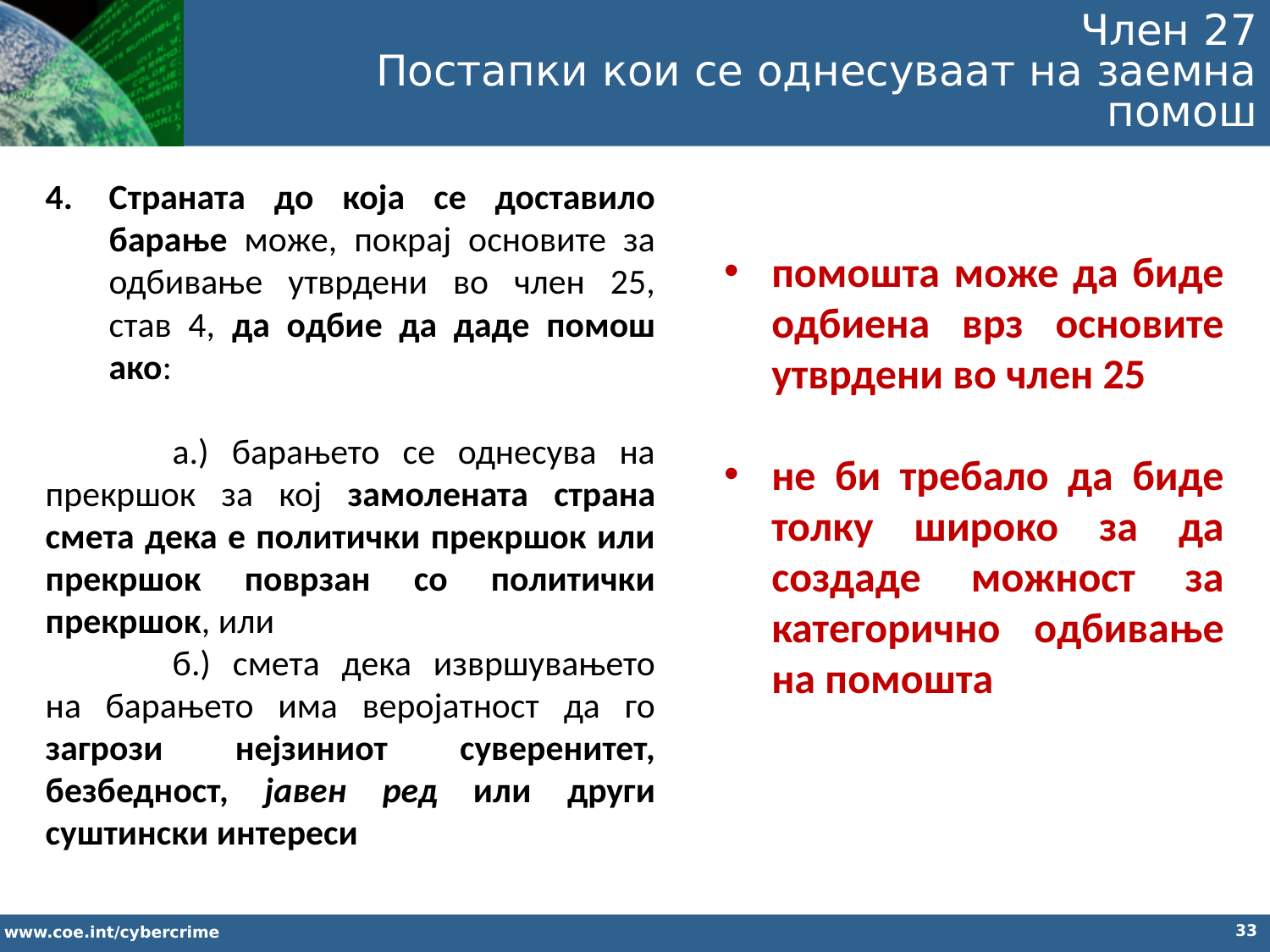

Член 27
Постапки кои се однесуваат на заемна помош
Страната до која се доставило барање може, покрај основите за одбивање утврдени во член 25, став 4, да одбие да даде помош ако:

	а.) барањето се однесува на прекршок за кој замолената страна смета дека е политички прекршок или прекршок поврзан со политички прекршок, или
	б.) смета дека извршувањето на барањето има веројатност да го загрози нејзиниот суверенитет, безбедност, јавен ред или други суштински интереси
помошта може да биде одбиена врз основите утврдени во член 25

не би требало да биде толку широко за да создаде можност за категорично одбивање на помошта

33